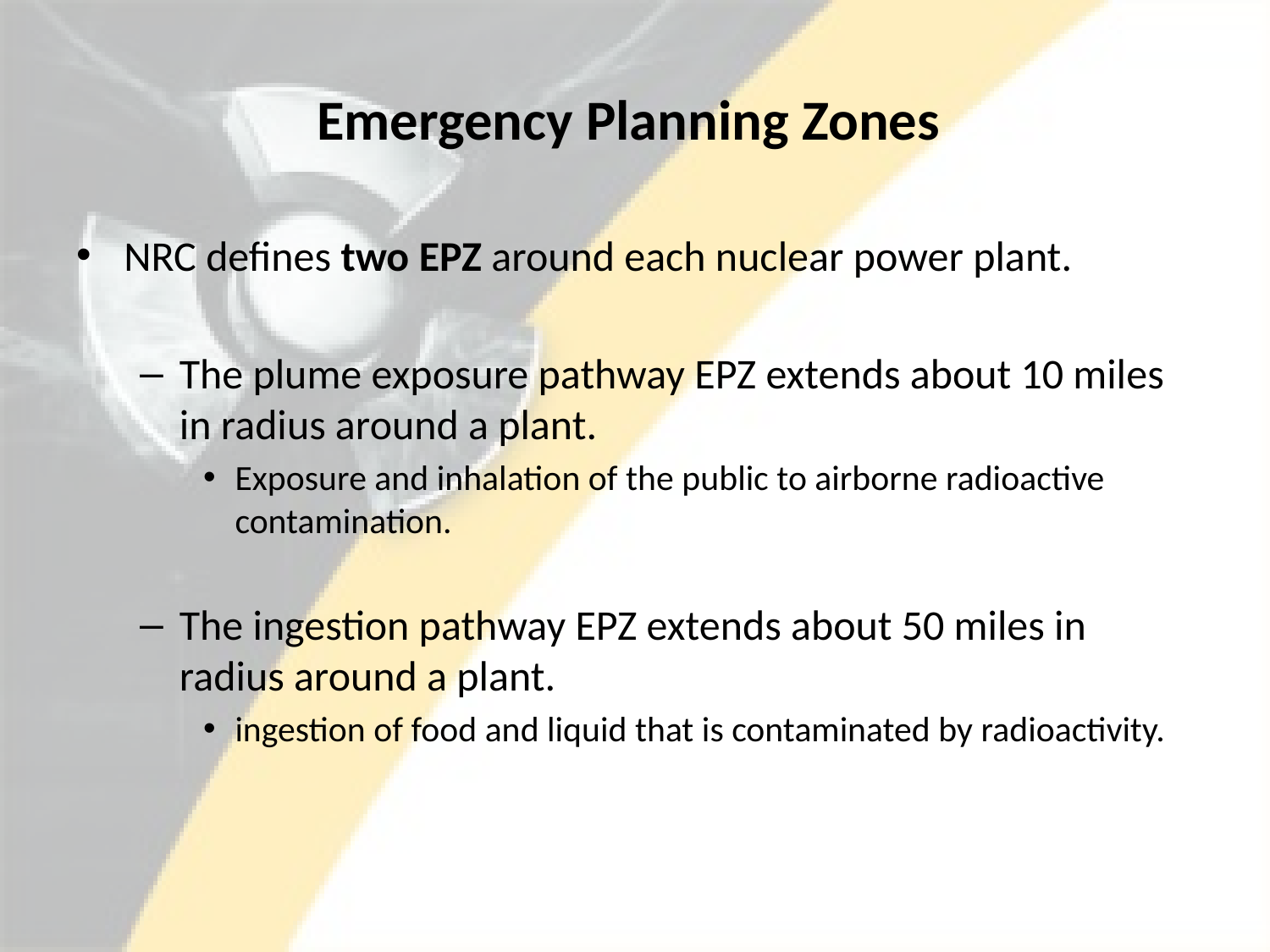

# Emergency Planning Zones
NRC defines two EPZ around each nuclear power plant.

The plume exposure pathway EPZ extends about 10 miles in radius around a plant.
Exposure and inhalation of the public to airborne radioactive contamination.

The ingestion pathway EPZ extends about 50 miles in radius around a plant.
ingestion of food and liquid that is contaminated by radioactivity.